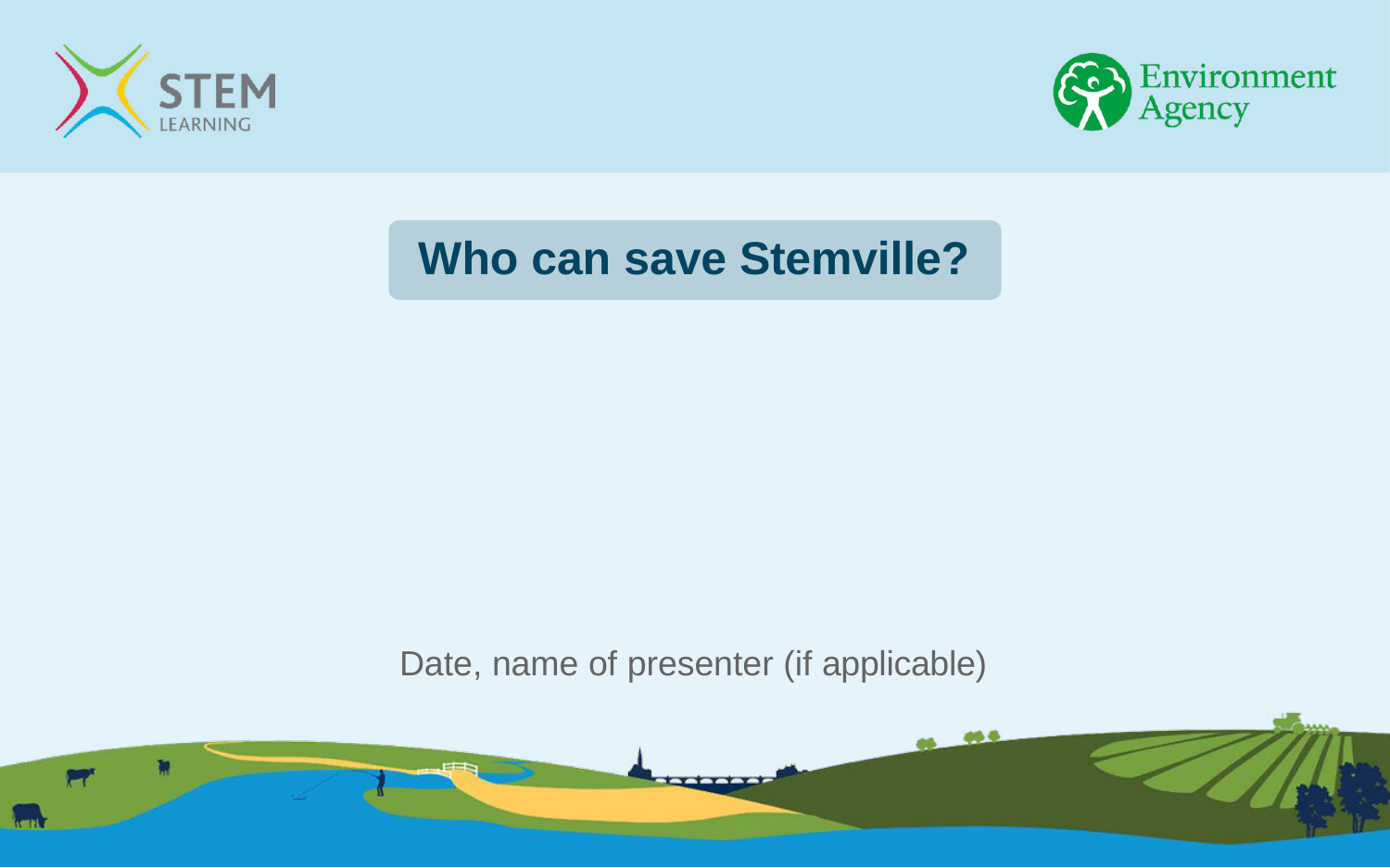

# Who can save Stemville?
Date, name of presenter (if applicable)